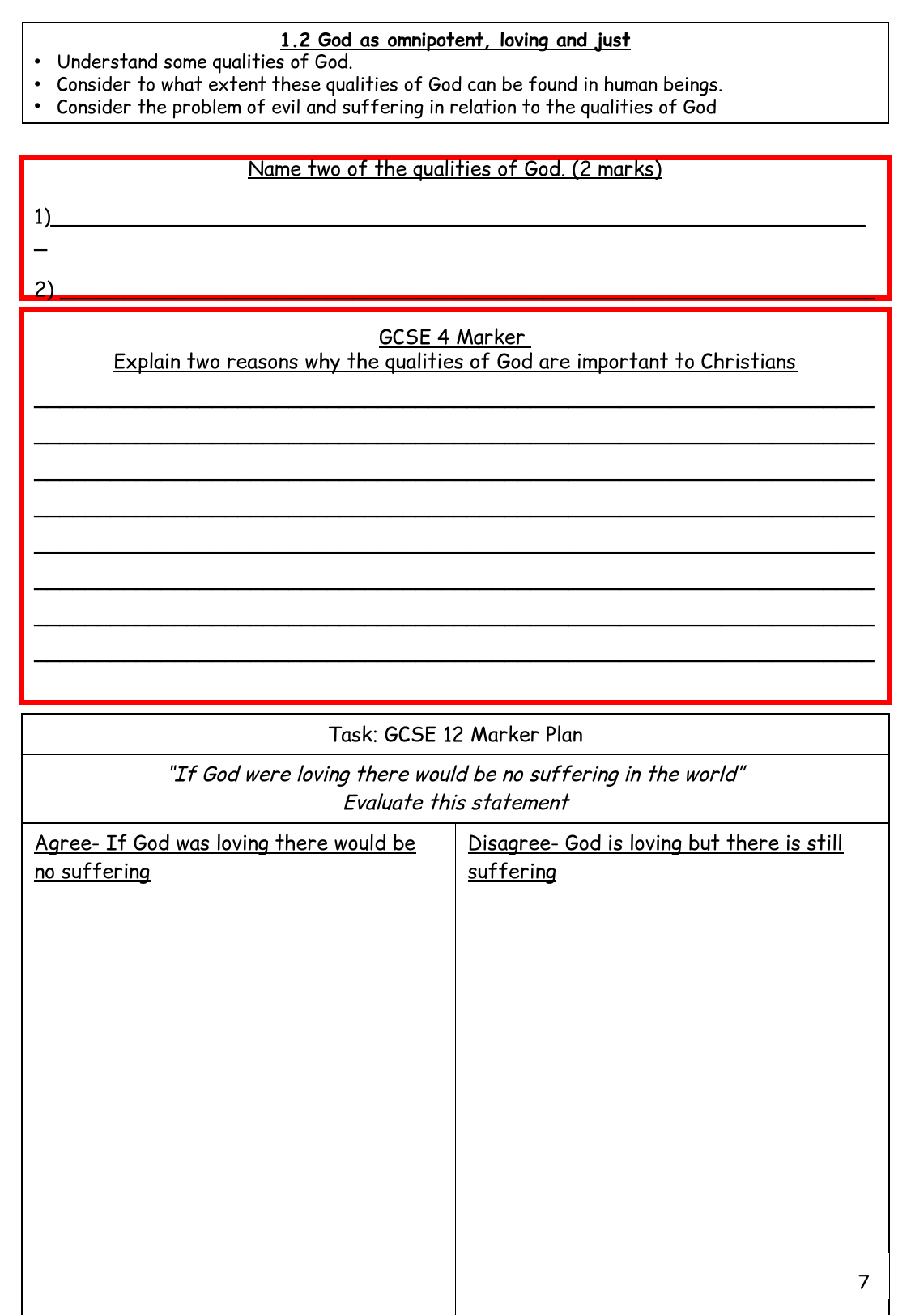

1.2 God as omnipotent, loving and just
Understand some qualities of God.
Consider to what extent these qualities of God can be found in human beings.
Consider the problem of evil and suffering in relation to the qualities of God
Name two of the qualities of God. (2 marks)

1)_________________________________________________________________

2) ________________________________________________________________
GCSE 4 Marker
Explain two reasons why the qualities of God are important to Christians
____________________________________________________________________________________________________________________________________
__________________________________________________________________
__________________________________________________________________
____________________________________________________________________________________________________________________________________
__________________________________________________________________
__________________________________________________________________

| Task: GCSE 12 Marker Plan |  |
| --- | --- |
| “If God were loving there would be no suffering in the world” Evaluate this statement |  |
| Agree- If God was loving there would be no suffering | Disagree- God is loving but there is still suffering |
7